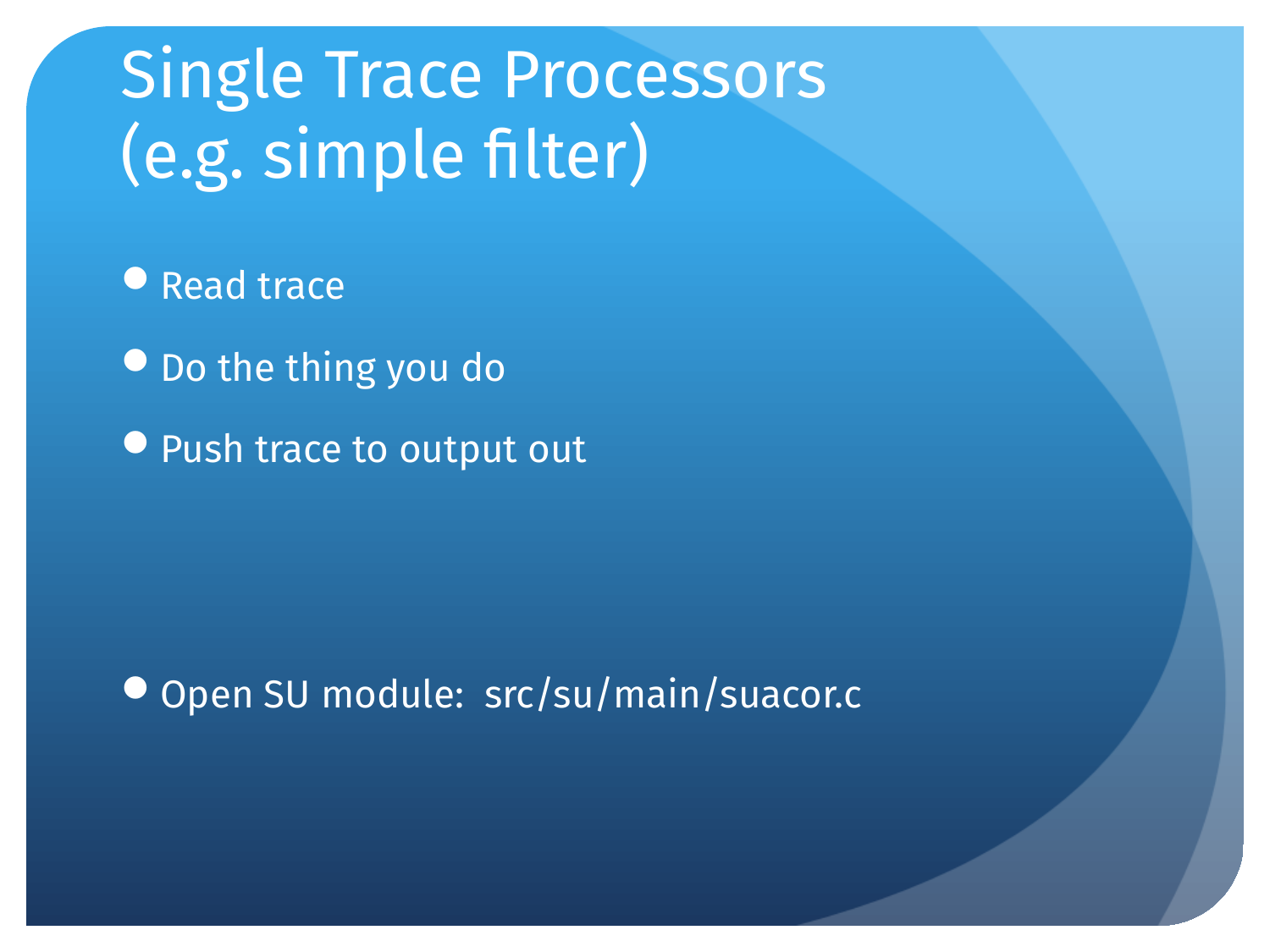

# Single Trace Processors (e.g. simple filter)
Read trace
Do the thing you do
Push trace to output out

Open SU module:  src/su/main/suacor.c